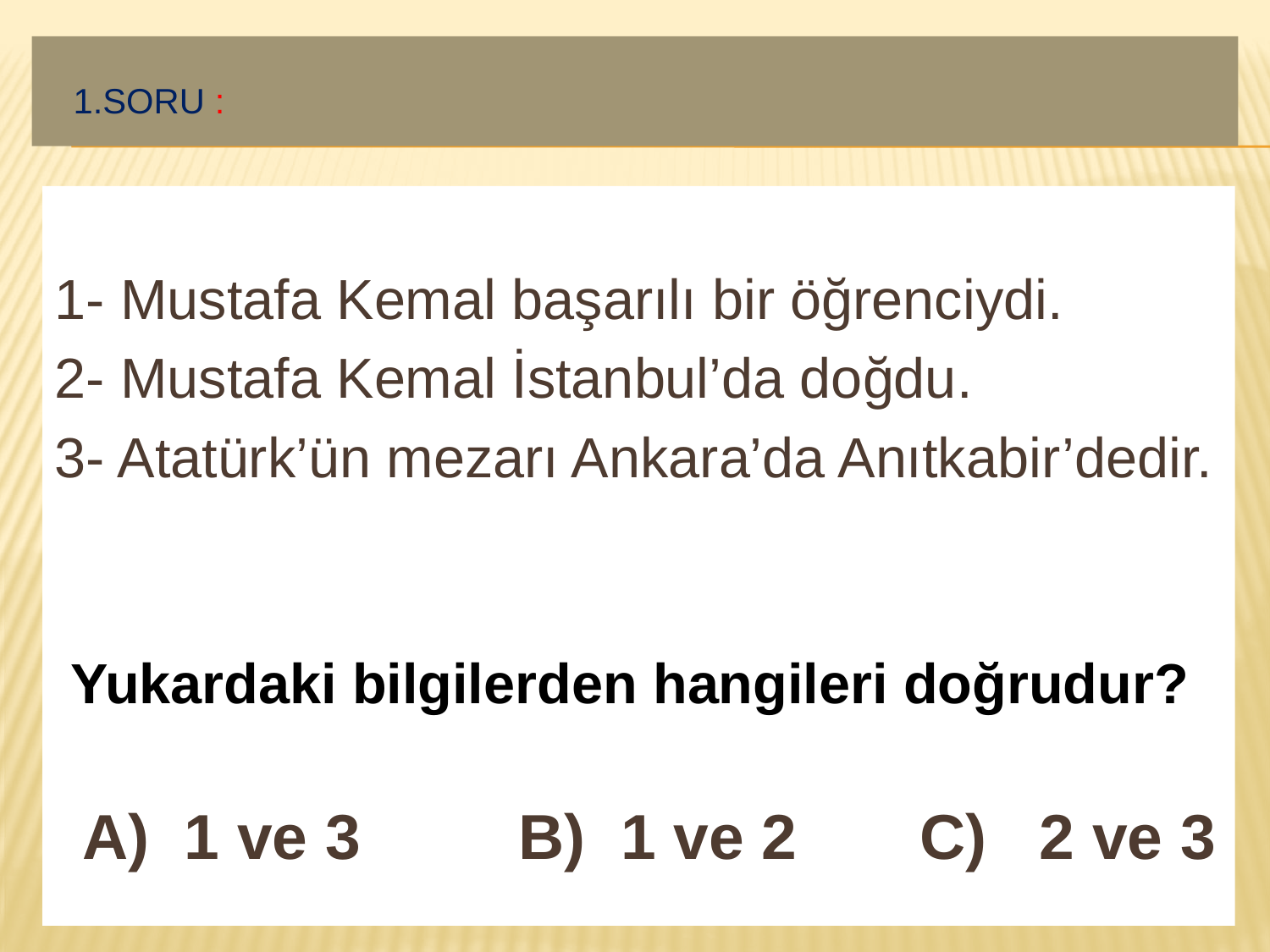

# 1.Soru :

1- Mustafa Kemal başarılı bir öğrenciydi.
2- Mustafa Kemal İstanbul’da doğdu.
3- Atatürk’ün mezarı Ankara’da Anıtkabir’dedir.

 Yukardaki bilgilerden hangileri doğrudur?

  A)  1 ve 3         B)  1 ve 2       C)   2 ve 3